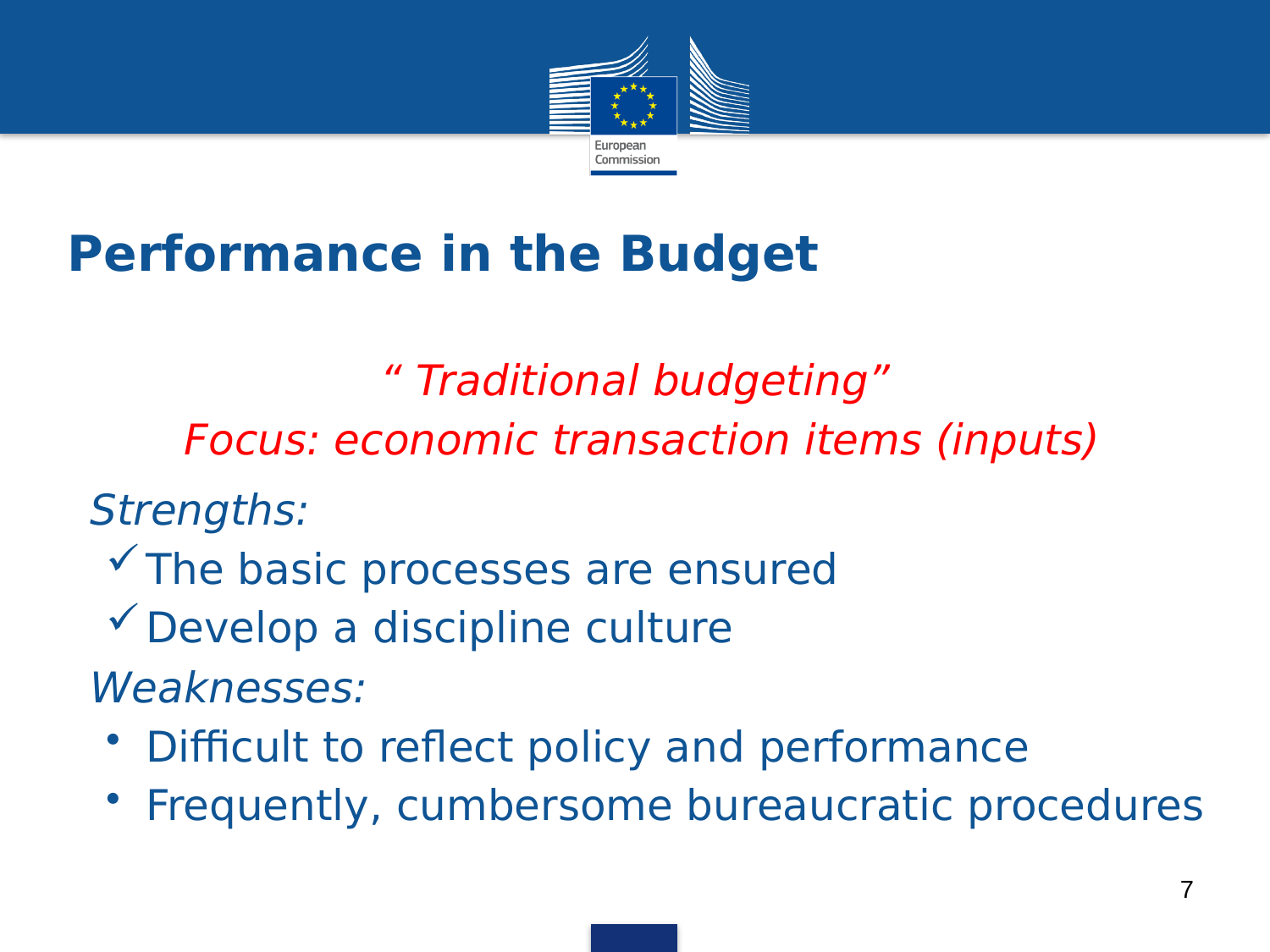

# Performance in the Budget
“ Traditional budgeting”
Focus: economic transaction items (inputs)
Strengths:
The basic processes are ensured
Develop a discipline culture
Weaknesses:
Difficult to reflect policy and performance
Frequently, cumbersome bureaucratic procedures
7